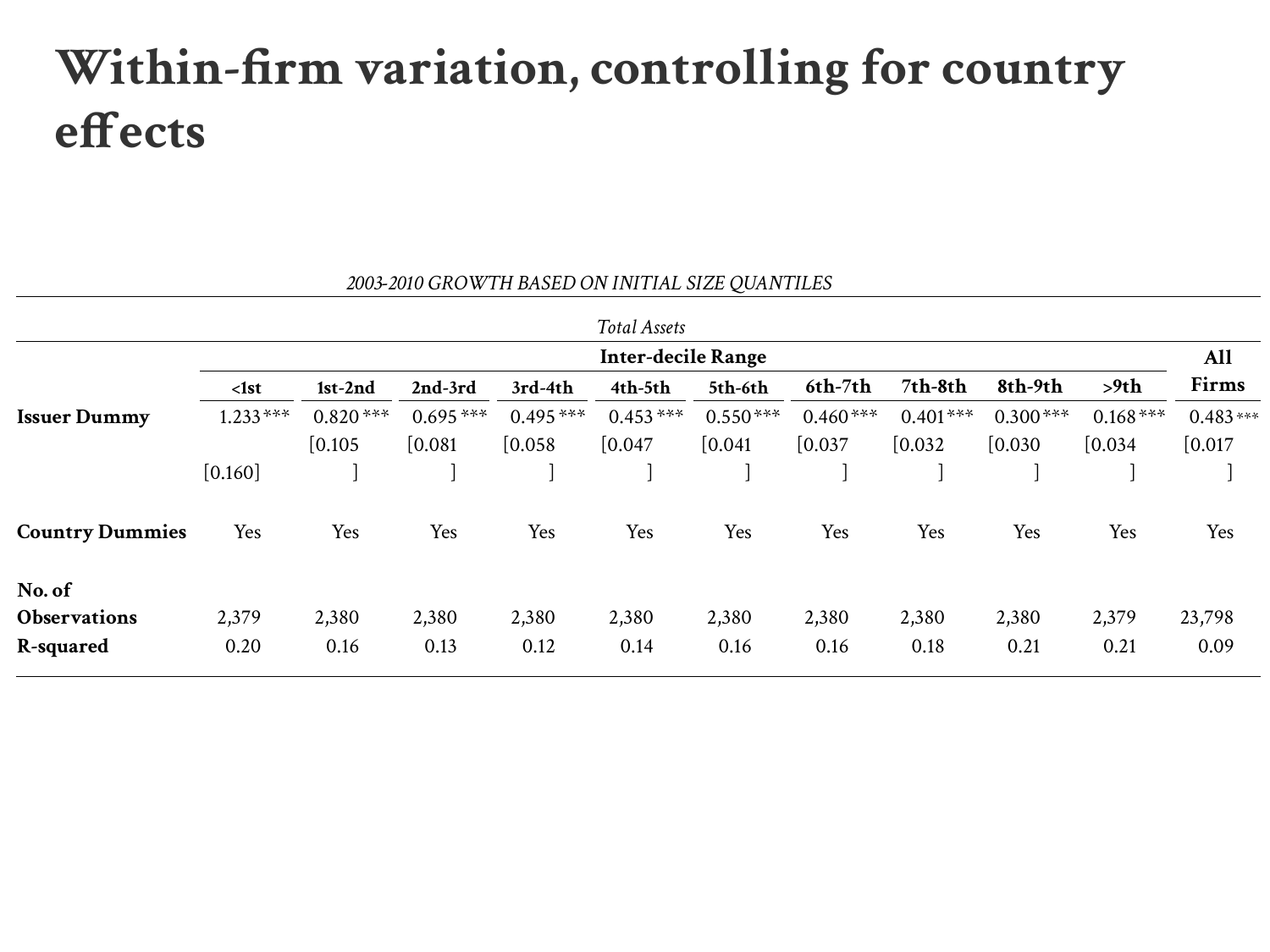

Within-firm variation, controlling for country effects
| 2003-2010 GROWTH BASED ON INITIAL SIZE QUANTILES |  |  |  |  |  |  |  |  |  |  |  |  |  |  |  |  |  |  |  |  |  |  |  |  |  |  |  |  |  |  |  |
| --- | --- | --- | --- | --- | --- | --- | --- | --- | --- | --- | --- | --- | --- | --- | --- | --- | --- | --- | --- | --- | --- | --- | --- | --- | --- | --- | --- | --- | --- | --- | --- |
| Total Assets |  |  |  |  |  |  |  |  |  |  |  |  |  |  |  |  |  |  |  |  |  |  |  |  |  |  |  |  |  |  |  |
|  |  | Inter-decile Range |  |  |  |  |  |  |  |  |  |  |  |  |  |  |  |  |  |  |  |  |  |  |  |  |  |  |  | All Firms |  |
|  |  | <1st |  |  | 1st-2nd |  |  | 2nd-3rd |  |  | 3rd-4th |  |  | 4th-5th |  |  | 5th-6th |  |  | 6th-7th |  | 7th-8th |  | 8th-9th |  | >9th |  |  |  |  |  |
| Issuer Dummy |  | 1.233 | \*\*\* |  | 0.820 | \*\*\* |  | 0.695 | \*\*\* |  | 0.495 | \*\*\* |  | 0.453 | \*\*\* |  | 0.550 | \*\*\* |  | 0.460 | \*\*\* | 0.401 | \*\*\* | 0.300 | \*\*\* | 0.168 | \*\*\* |  |  | 0.483 | \*\*\* |
|  |  | [0.160] |  |  | [0.105] |  |  | [0.081] |  |  | [0.058] |  |  | [0.047] |  |  | [0.041] |  |  | [0.037] |  | [0.032] |  | [0.030] |  | [0.034] |  |  |  | [0.017] |  |
|  |  |  |  |  |  |  |  |  |  |  |  |  |  |  |  |  |  |  |  |  |  |  |  |  |  |  |  |  |  |  |  |
| Country Dummies |  | Yes |  |  | Yes |  |  | Yes |  |  | Yes |  |  | Yes |  |  | Yes |  |  | Yes |  | Yes |  | Yes |  | Yes |  |  |  | Yes |  |
|  |  |  |  |  |  |  |  |  |  |  |  |  |  |  |  |  |  |  |  |  |  |  |  |  |  |  |  |  |  |  |  |
| No. of Observations |  | 2,379 |  |  | 2,380 |  |  | 2,380 |  |  | 2,380 |  |  | 2,380 |  |  | 2,380 |  |  | 2,380 |  | 2,380 |  | 2,380 |  | 2,379 |  |  |  | 23,798 |  |
| R-squared |  | 0.20 |  |  | 0.16 |  |  | 0.13 |  |  | 0.12 |  |  | 0.14 |  |  | 0.16 |  |  | 0.16 |  | 0.18 |  | 0.21 |  | 0.21 |  |  |  | 0.09 |  |